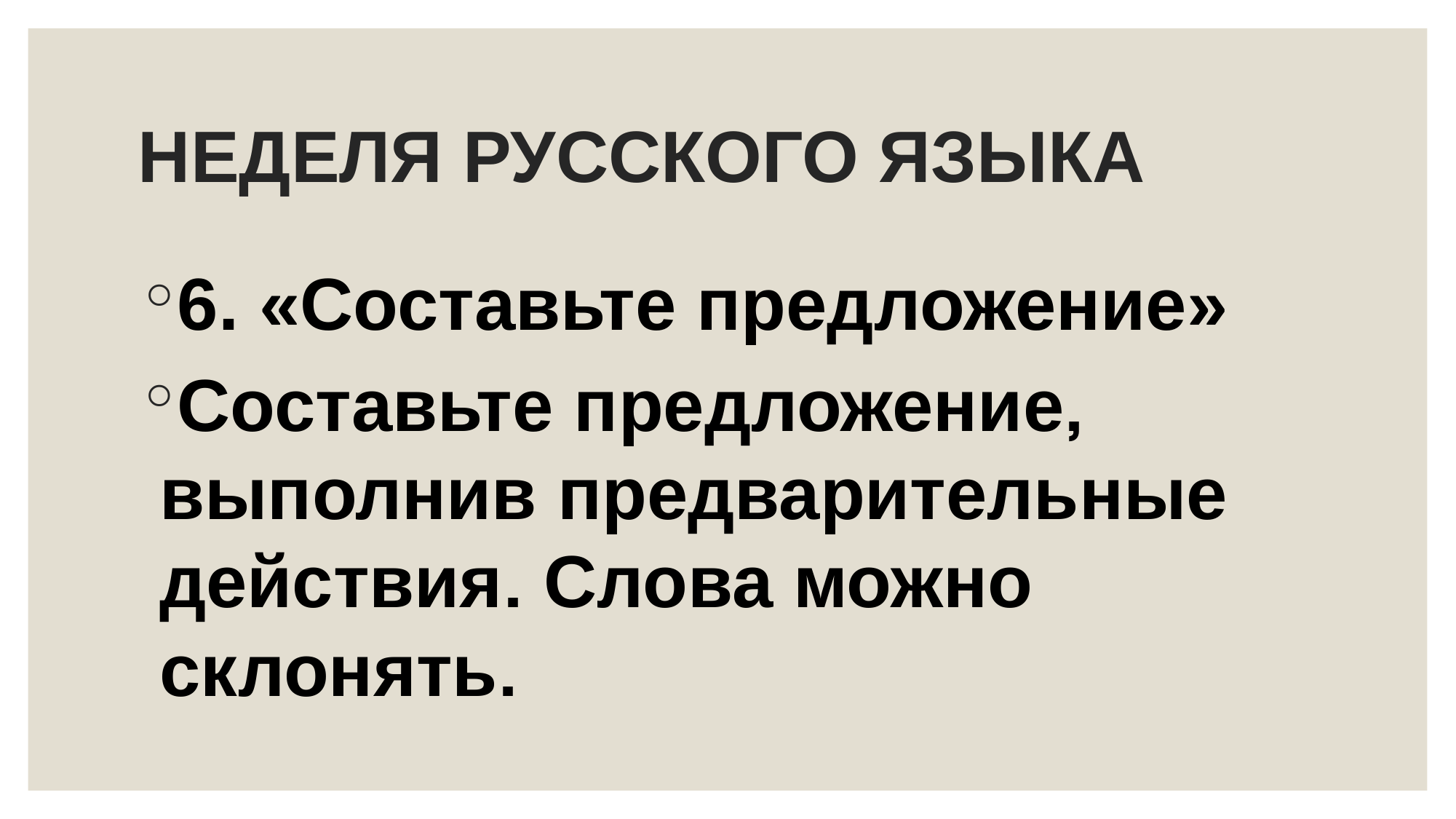

# НЕДЕЛЯ РУССКОГО ЯЗЫКА
6. «Составьте предложение»
Составьте предложение, выполнив предварительные действия. Слова можно склонять.